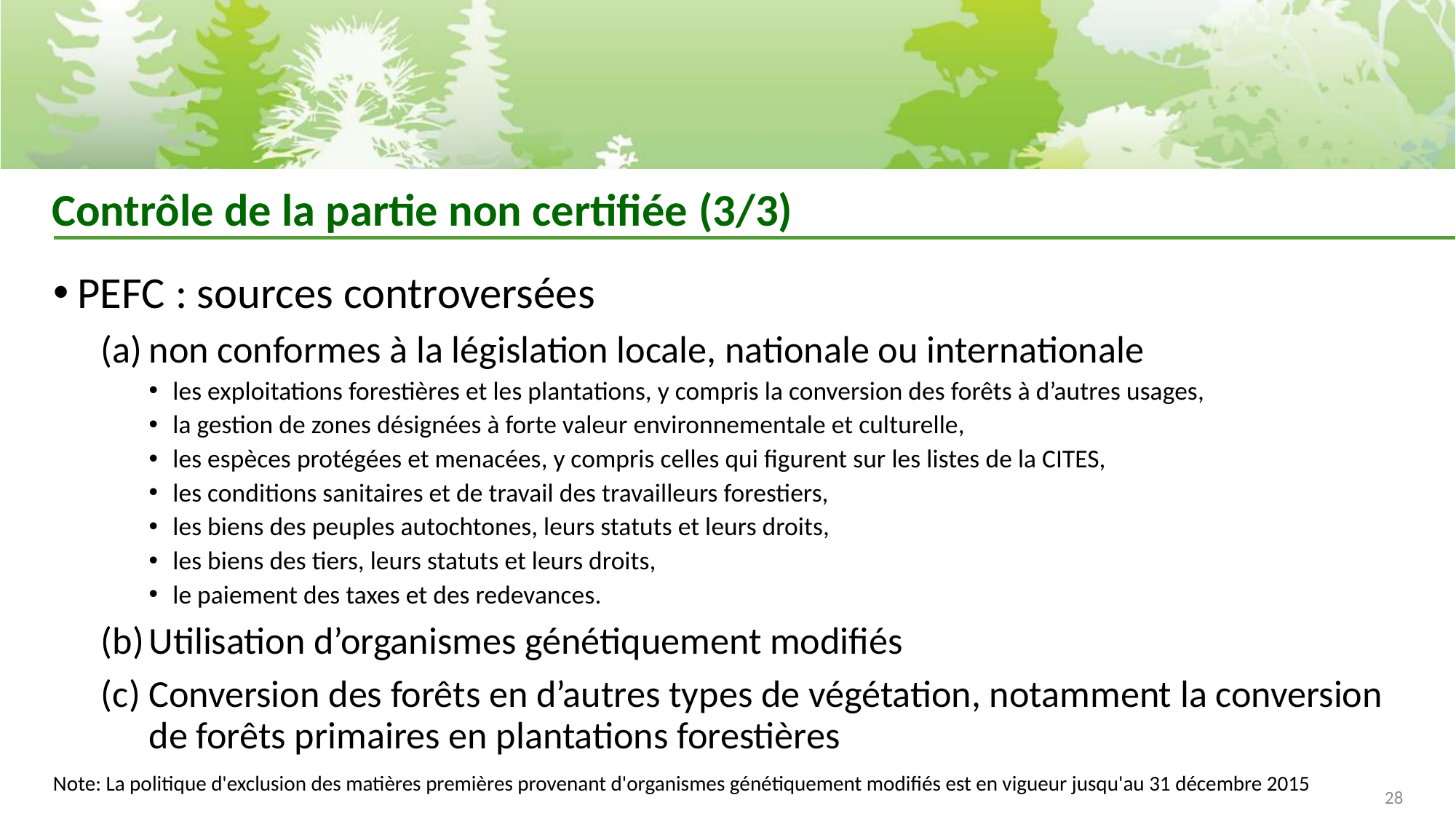

# Contrôle de la partie non certifiée (3/3)
PEFC : sources controversées
non conformes à la législation locale, nationale ou internationale
les exploitations forestières et les plantations, y compris la conversion des forêts à d’autres usages,
la gestion de zones désignées à forte valeur environnementale et culturelle,
les espèces protégées et menacées, y compris celles qui figurent sur les listes de la CITES,
les conditions sanitaires et de travail des travailleurs forestiers,
les biens des peuples autochtones, leurs statuts et leurs droits,
les biens des tiers, leurs statuts et leurs droits,
le paiement des taxes et des redevances.
Utilisation d’organismes génétiquement modifiés
Conversion des forêts en d’autres types de végétation, notamment la conversion de forêts primaires en plantations forestières
Note: La politique d'exclusion des matières premières provenant d'organismes génétiquement modifiés est en vigueur jusqu'au 31 décembre 2015
28